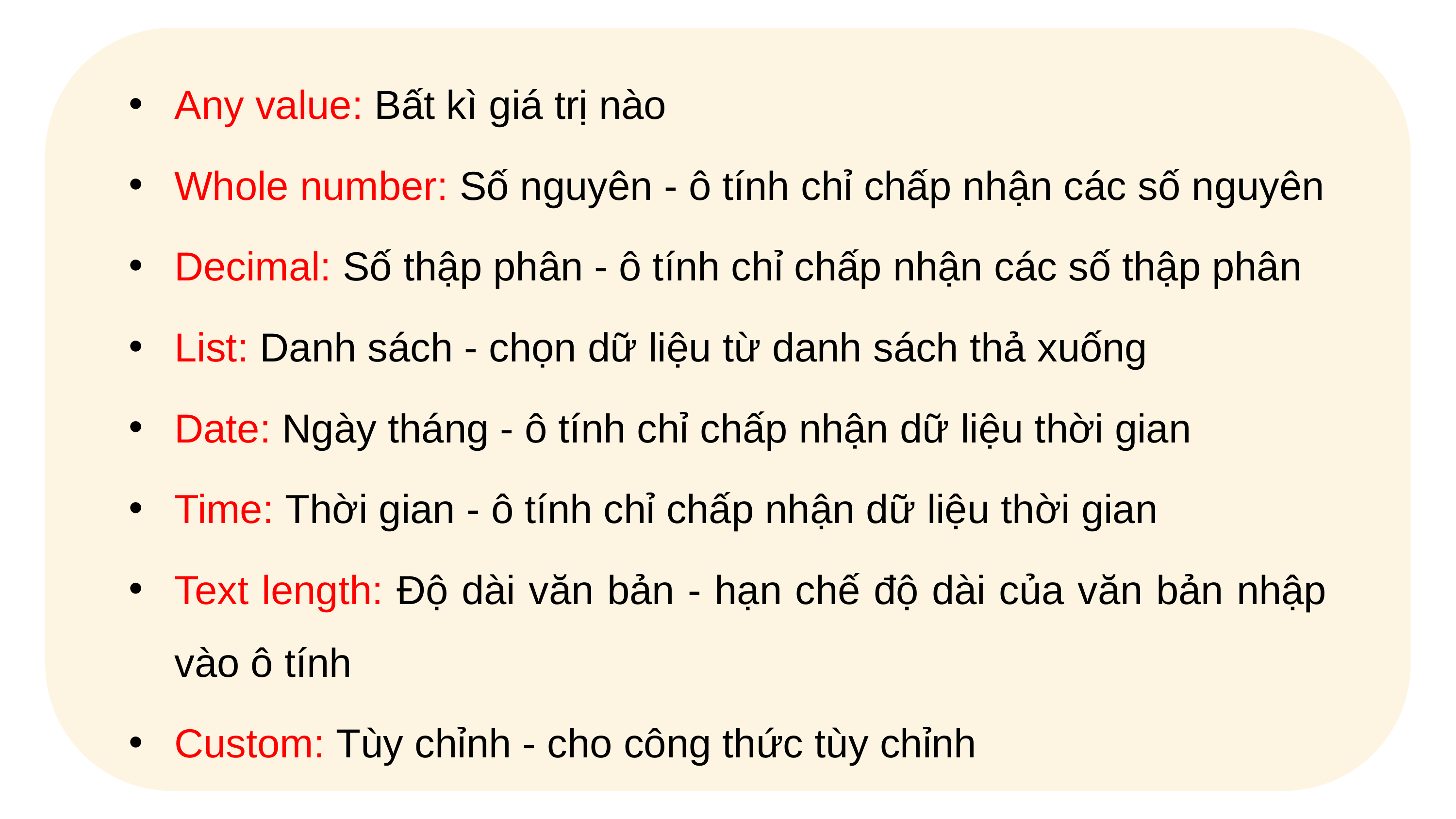

Any value: Bất kì giá trị nào
Whole number: Số nguyên - ô tính chỉ chấp nhận các số nguyên
Decimal: Số thập phân - ô tính chỉ chấp nhận các số thập phân
List: Danh sách - chọn dữ liệu từ danh sách thả xuống
Date: Ngày tháng - ô tính chỉ chấp nhận dữ liệu thời gian
Time: Thời gian - ô tính chỉ chấp nhận dữ liệu thời gian
Text length: Độ dài văn bản - hạn chế độ dài của văn bản nhập vào ô tính
Custom: Tùy chỉnh - cho công thức tùy chỉnh